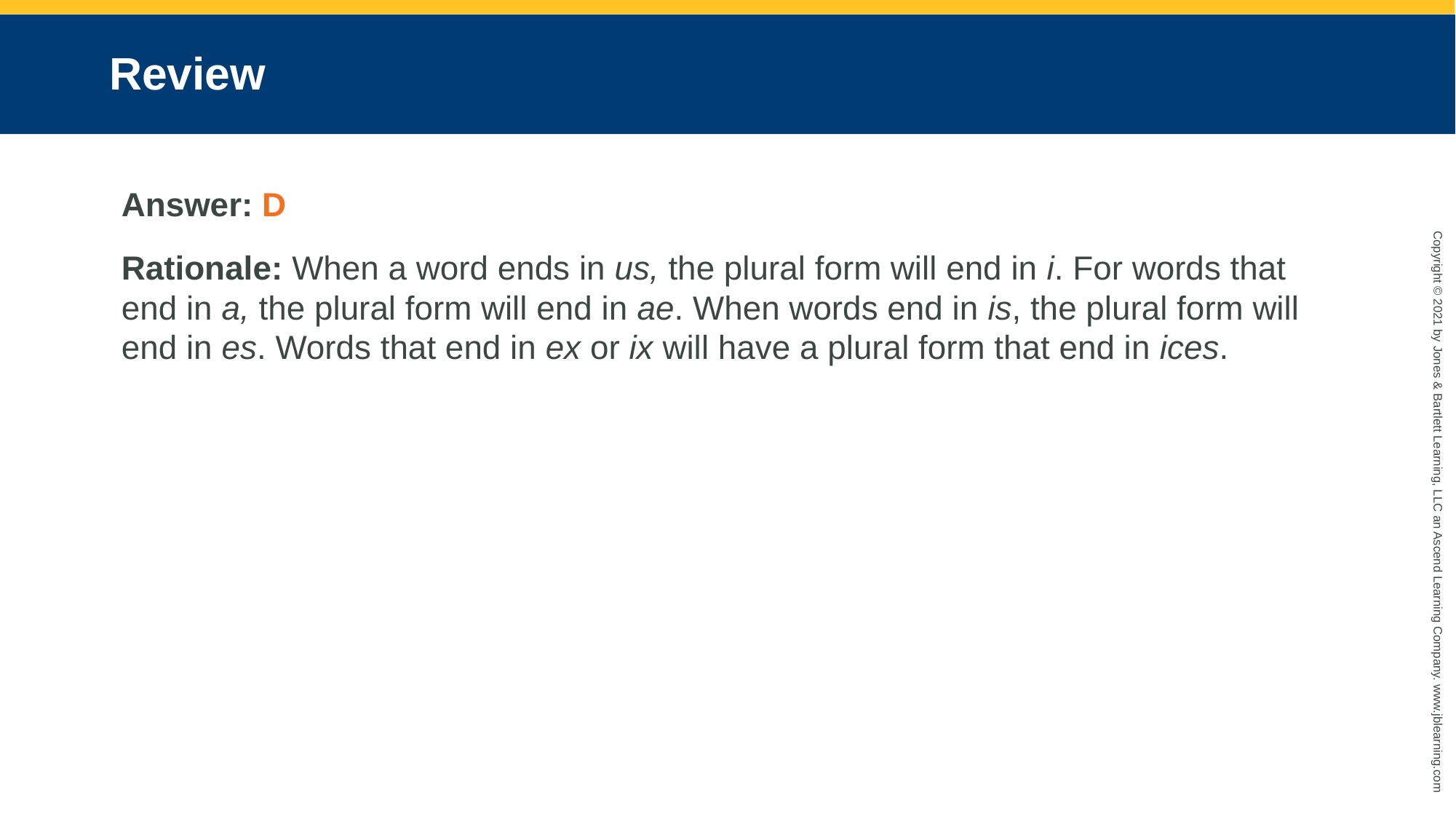

# Review
Answer: D
Rationale: When a word ends in us, the plural form will end in i. For words that end in a, the plural form will end in ae. When words end in is, the plural form will end in es. Words that end in ex or ix will have a plural form that end in ices.